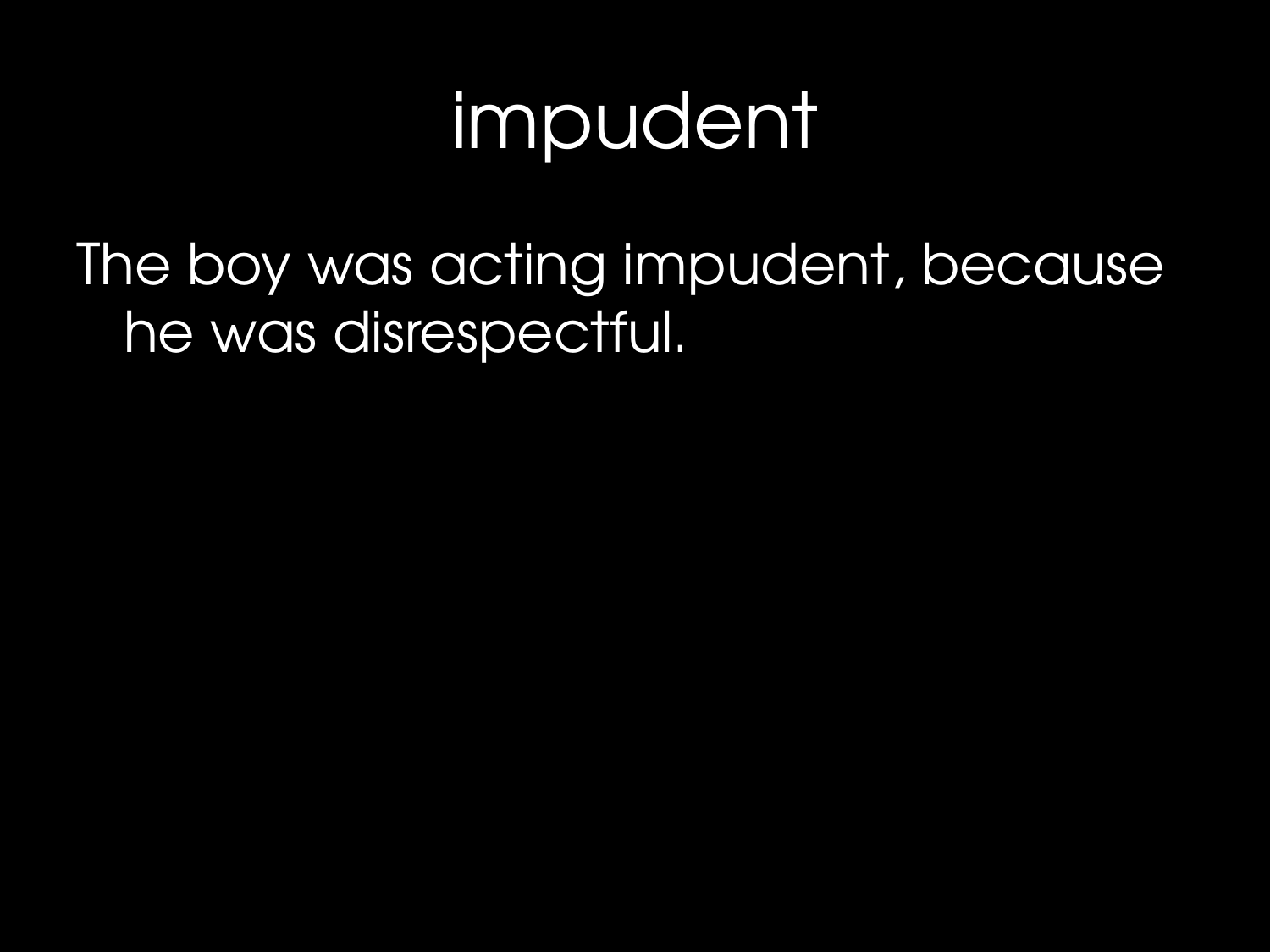

# impudent
The boy was acting impudent, because he was disrespectful.